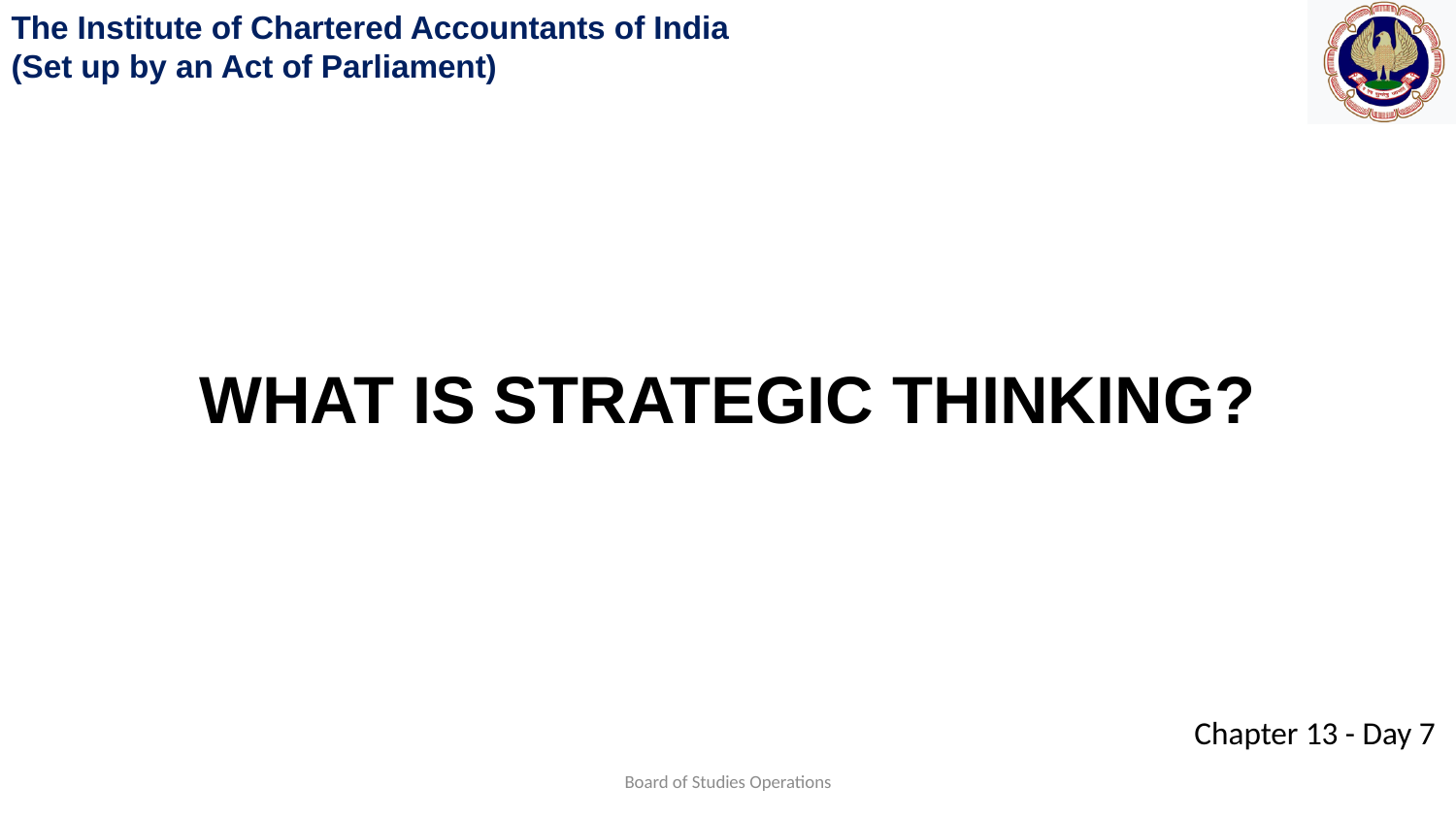

WHAT IS STRATEGIC THINKING?
Board of Studies Operations